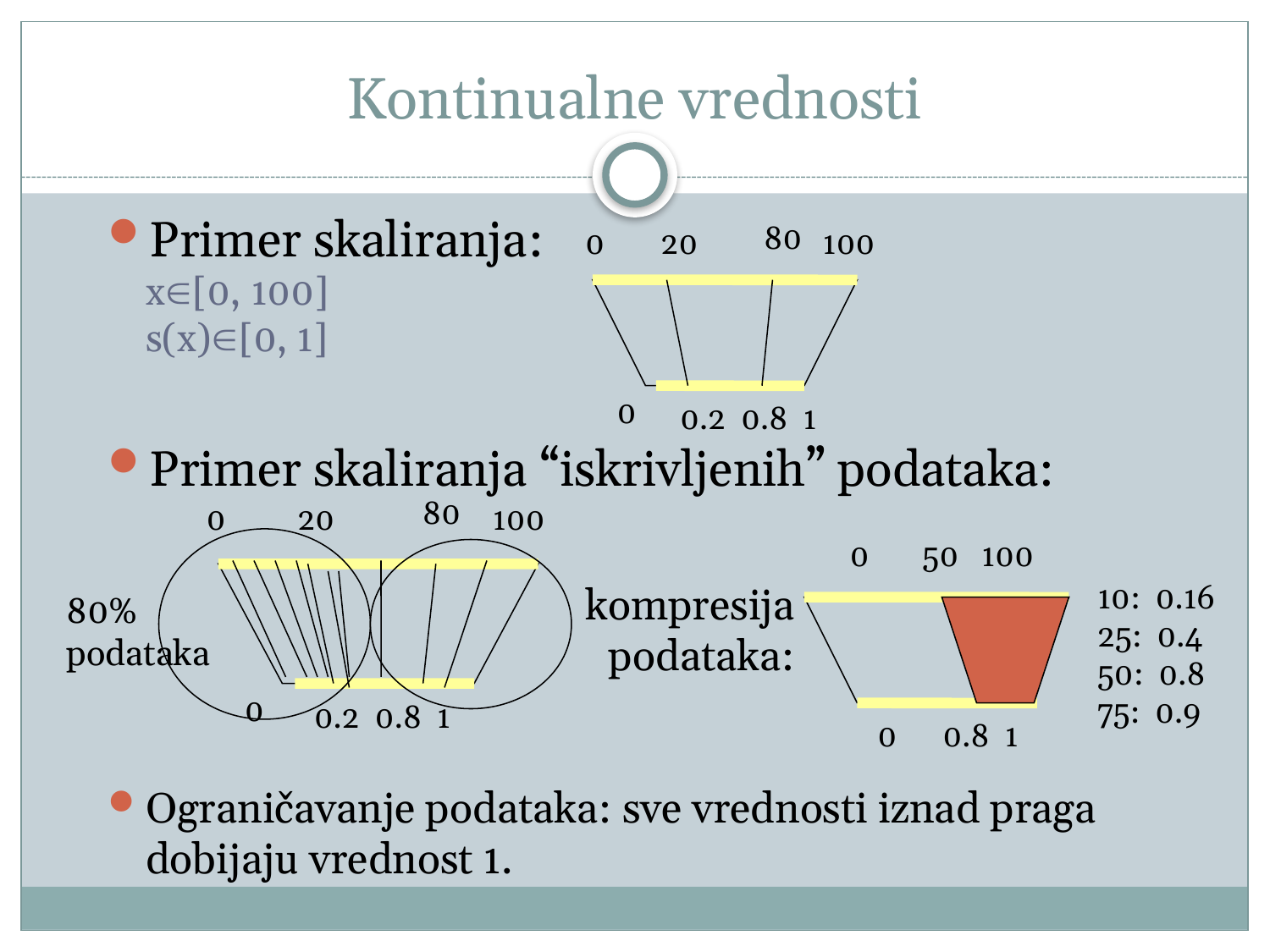

# Kontinualne vrednosti
Primer skaliranja:
x∈[0, 100]
s(x)∈[0, 1]

Primer skaliranja “iskrivljenih” podataka:

Ograničavanje podataka: sve vrednosti iznad praga dobijaju vrednost 1.

80
0
20
100

0

  0.2  0.8  1
80
0
20
100

0

  0.2  0.8  1

0       50   100

 0      0.8  1

kompresija
podataka:
10:  0.16
25:  0.4
50:  0.8
75:  0.9
80%
podataka